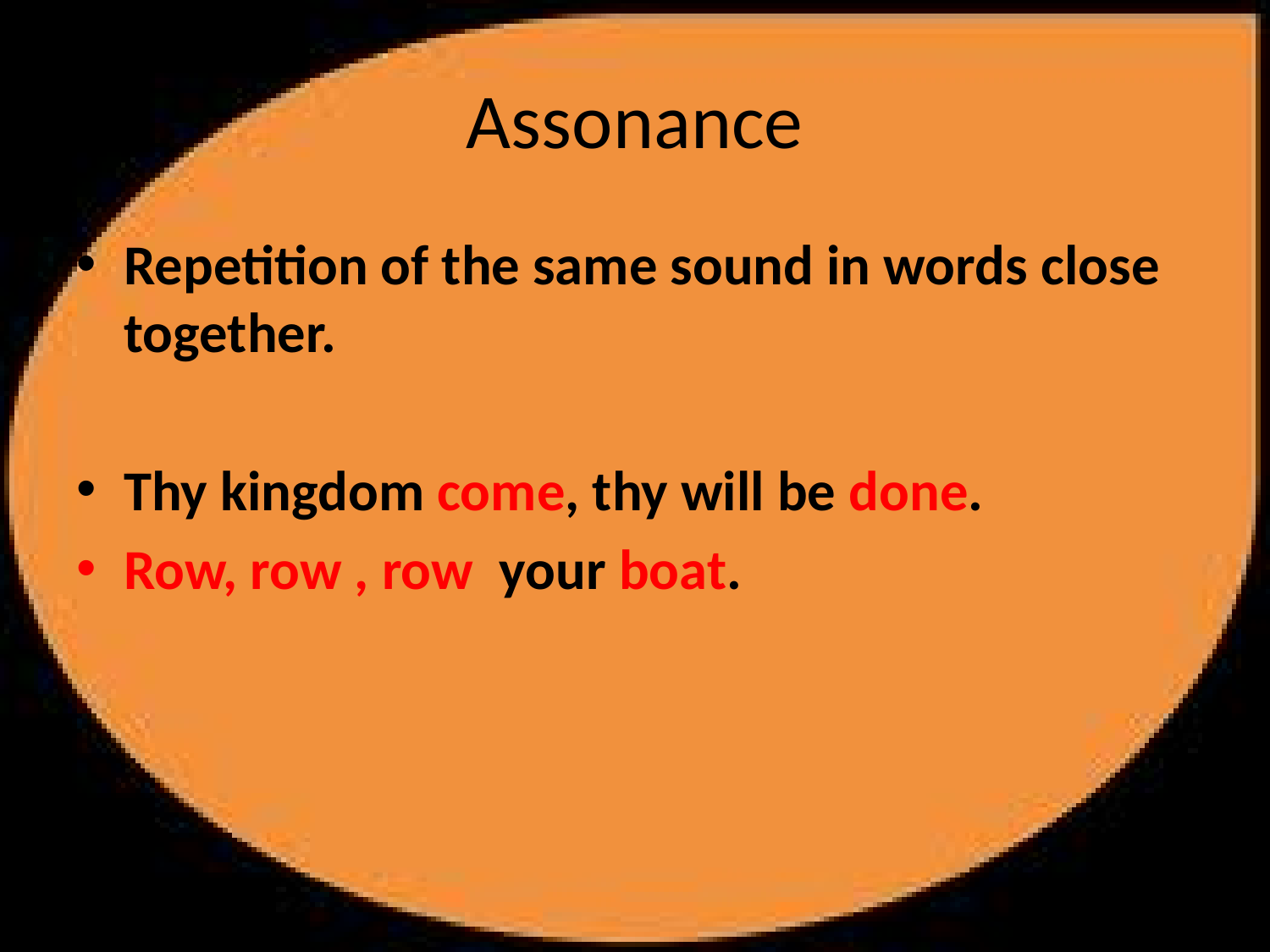

# Assonance
Repetition of the same sound in words close together.

Thy kingdom come, thy will be done.
Row, row , row  your boat.